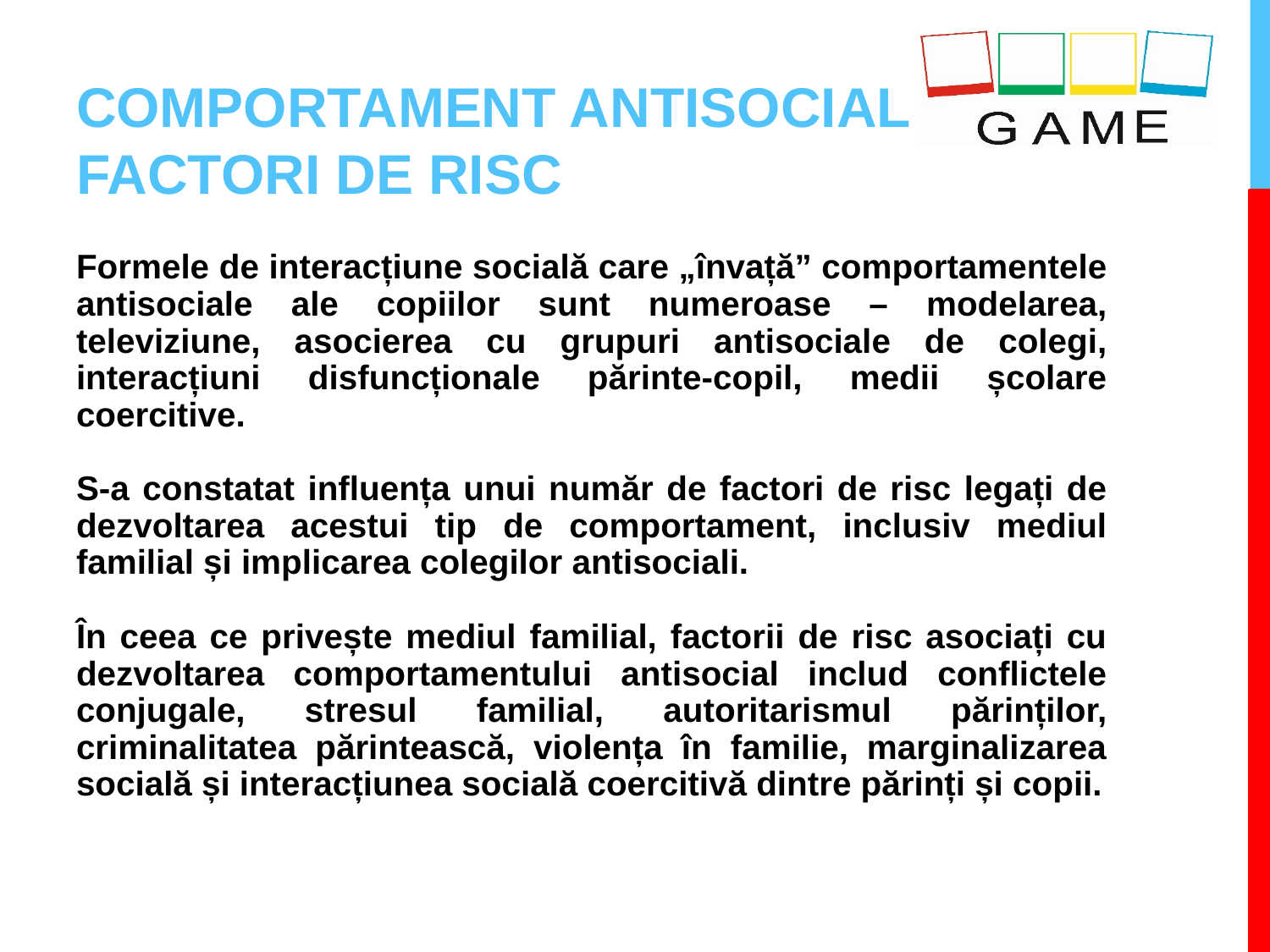

# COMPORTAMENT ANTISOCIAL FACTORI DE RISC
Formele de interacțiune socială care „învață” comportamentele antisociale ale copiilor sunt numeroase – modelarea, televiziune, asocierea cu grupuri antisociale de colegi, interacțiuni disfuncționale părinte-copil, medii școlare coercitive.

S-a constatat influența unui număr de factori de risc legați de dezvoltarea acestui tip de comportament, inclusiv mediul familial și implicarea colegilor antisociali.

În ceea ce privește mediul familial, factorii de risc asociați cu dezvoltarea comportamentului antisocial includ conflictele conjugale, stresul familial, autoritarismul părinților, criminalitatea părintească, violența în familie, marginalizarea socială și interacțiunea socială coercitivă dintre părinți și copii.